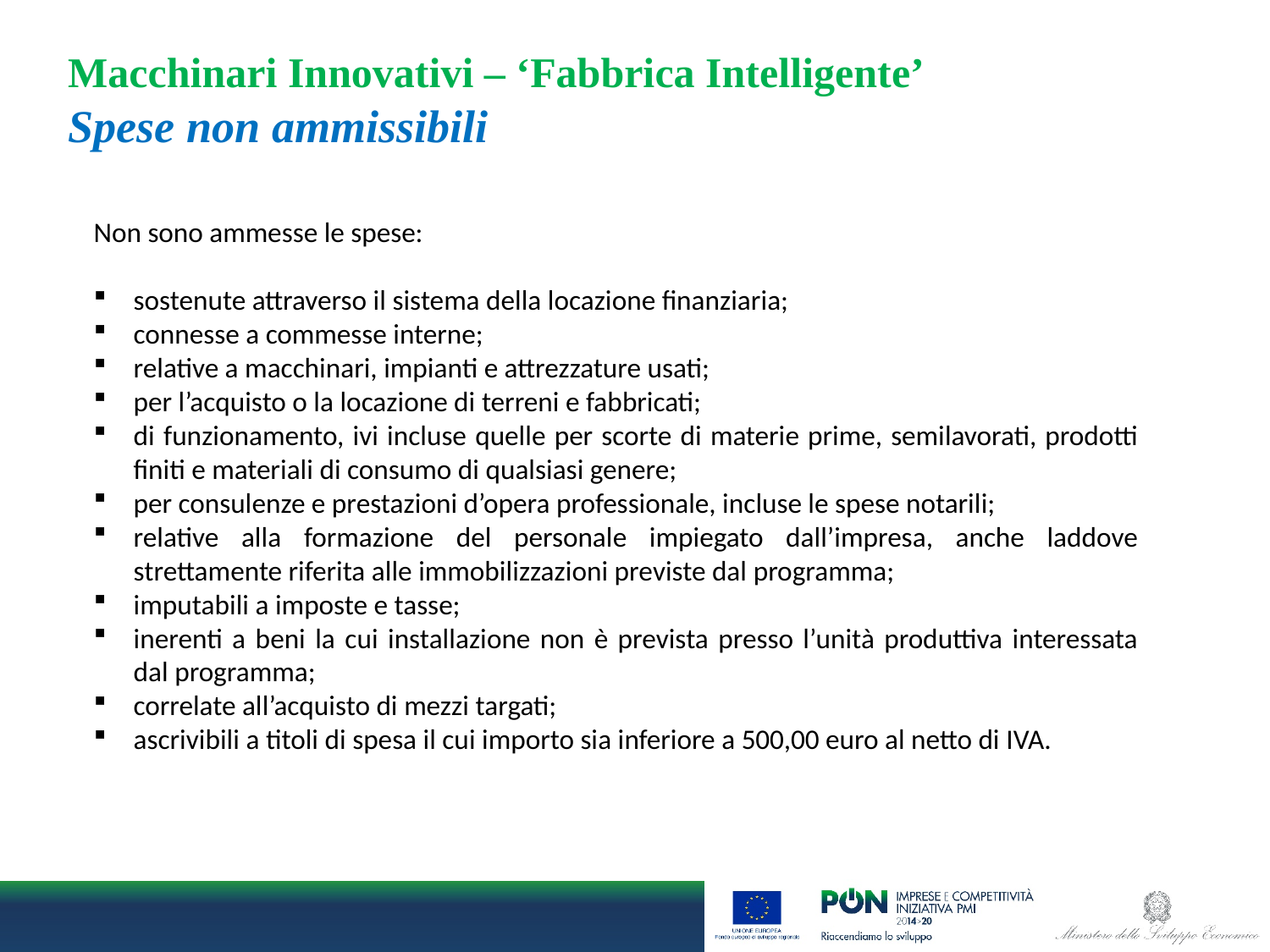

# Macchinari Innovativi – ‘Fabbrica Intelligente’ Spese non ammissibili

Non sono ammesse le spese:

sostenute attraverso il sistema della locazione finanziaria;
connesse a commesse interne;
relative a macchinari, impianti e attrezzature usati;
per l’acquisto o la locazione di terreni e fabbricati;
di funzionamento, ivi incluse quelle per scorte di materie prime, semilavorati, prodotti finiti e materiali di consumo di qualsiasi genere;
per consulenze e prestazioni d’opera professionale, incluse le spese notarili;
relative alla formazione del personale impiegato dall’impresa, anche laddove strettamente riferita alle immobilizzazioni previste dal programma;
imputabili a imposte e tasse;
inerenti a beni la cui installazione non è prevista presso l’unità produttiva interessata dal programma;
correlate all’acquisto di mezzi targati;
ascrivibili a titoli di spesa il cui importo sia inferiore a 500,00 euro al netto di IVA.